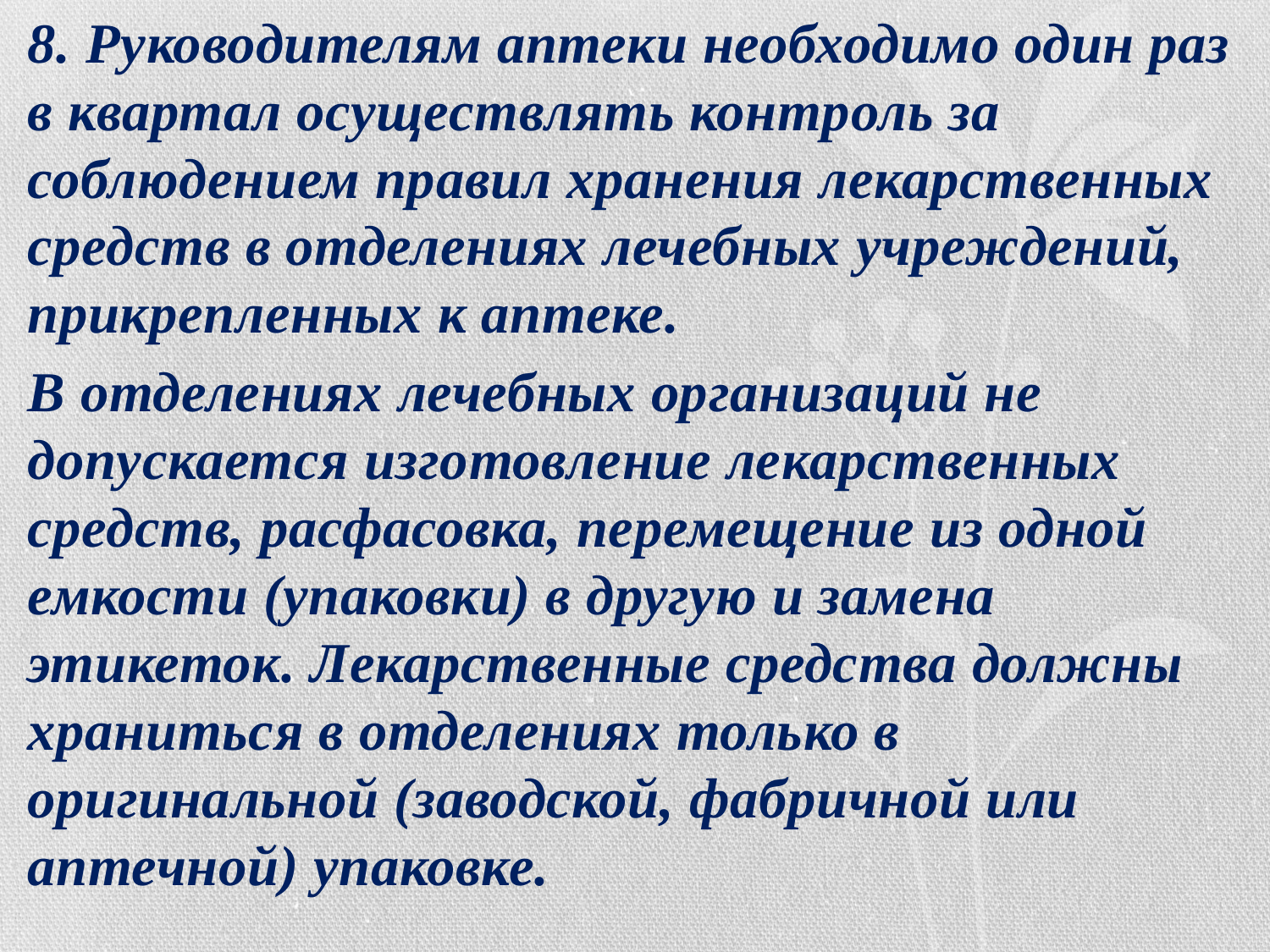

8. Руководителям аптеки необходимо один раз в квартал осуществлять контроль за соблюдением правил хранения лекарственных средств в отделениях лечебных учреждений, прикрепленных к аптеке.
В отделениях лечебных организаций не допускается изготовление лекарственных средств, расфасовка, перемещение из одной емкости (упаковки) в другую и замена этикеток. Лекарственные средства должны храниться в отделениях только в оригинальной (заводской, фабричной или аптечной) упаковке.